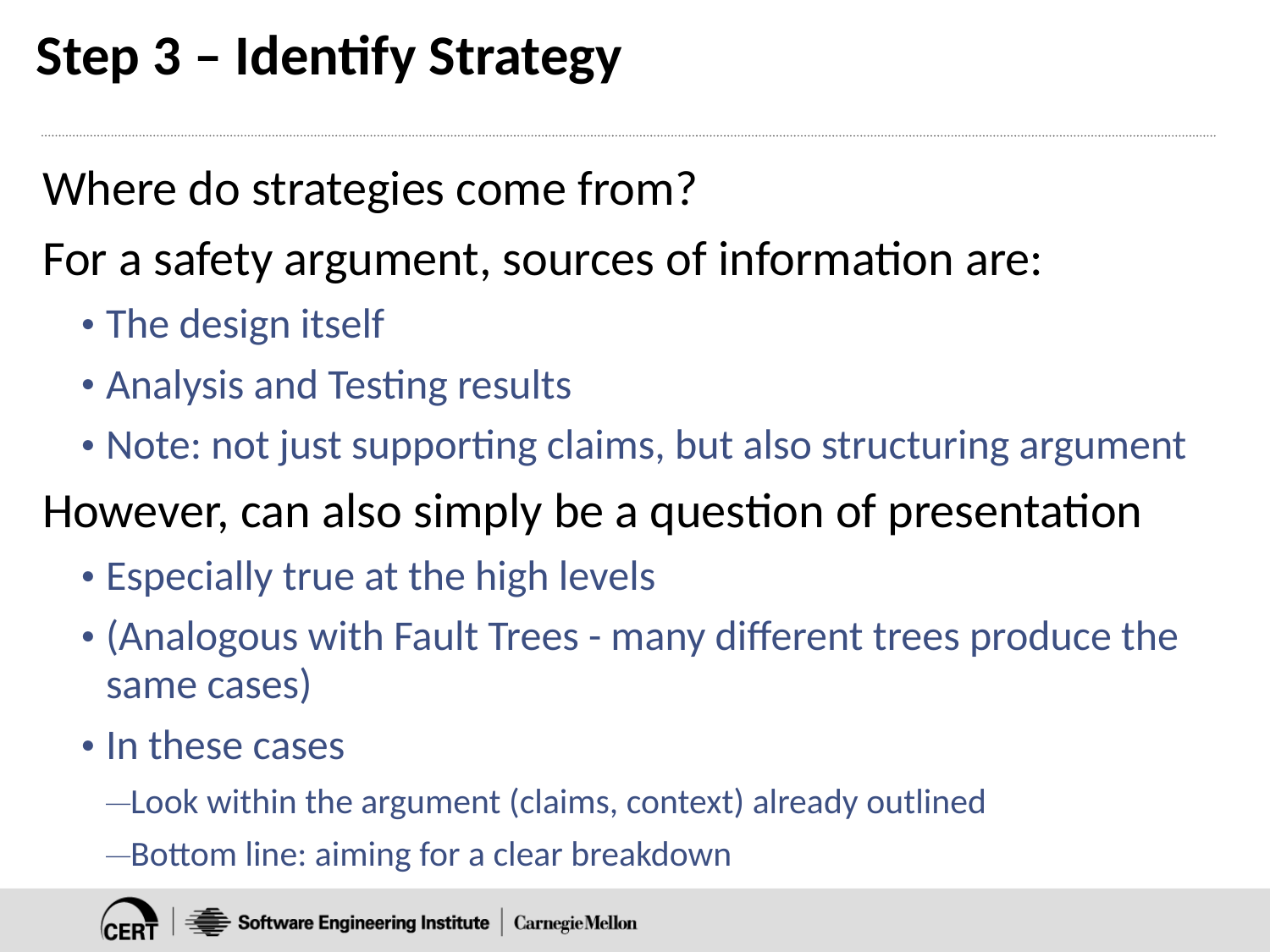

# Step 3 – Identify Strategy
Where do strategies come from?
For a safety argument, sources of information are:
The design itself
Analysis and Testing results
Note: not just supporting claims, but also structuring argument
However, can also simply be a question of presentation
Especially true at the high levels
(Analogous with Fault Trees - many different trees produce the same cases)
In these cases
Look within the argument (claims, context) already outlined
Bottom line: aiming for a clear breakdown